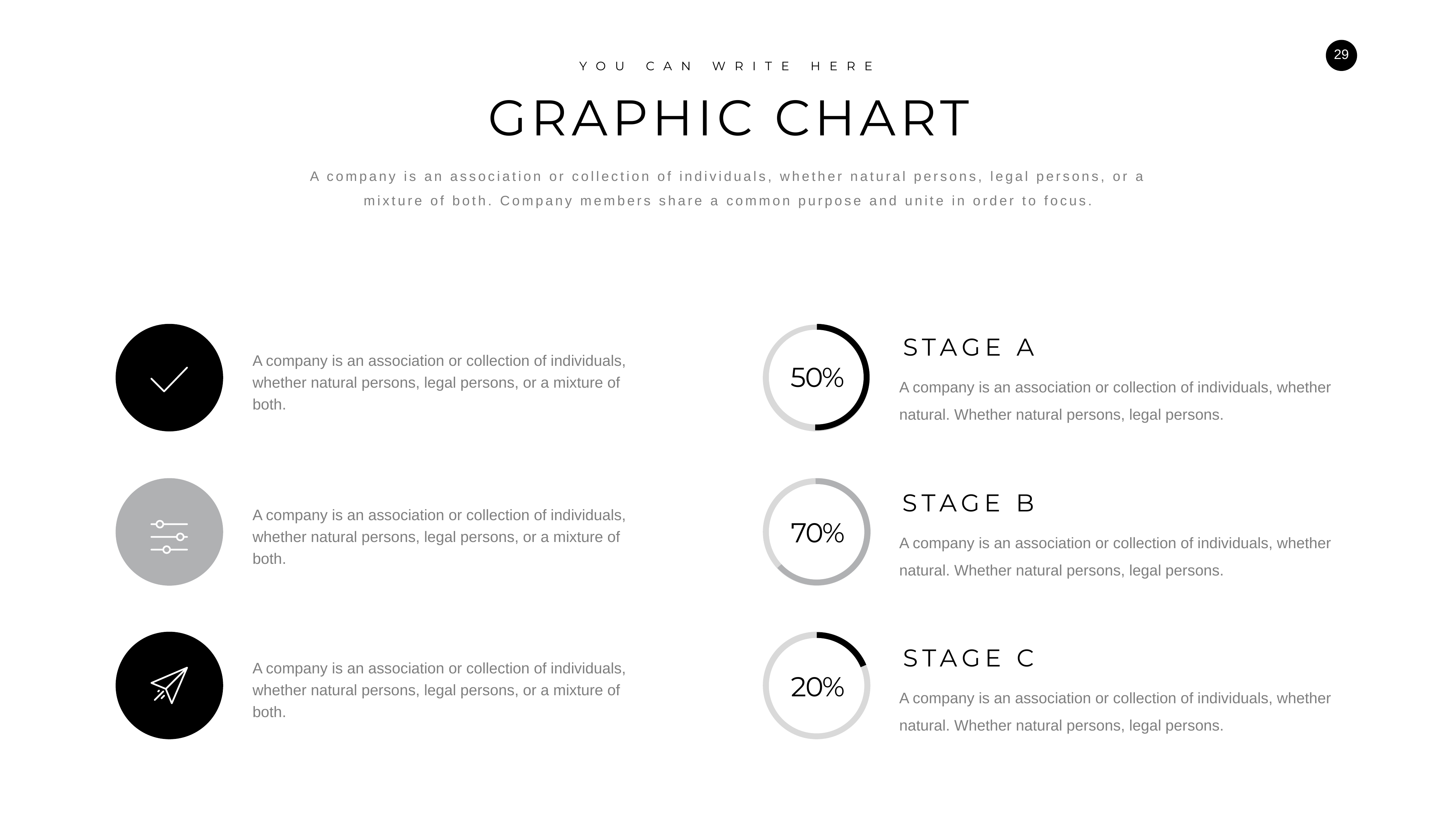

YOU CAN WRITE HERE
GRAPHIC CHART
A company is an association or collection of individuals, whether natural persons, legal persons, or a mixture of both. Company members share a common purpose and unite in order to focus.

STAGE A
A company is an association or collection of individuals, whether natural. Whether natural persons, legal persons.

A company is an association or collection of individuals, whether natural persons, legal persons, or a mixture of both.
50%

STAGE B
A company is an association or collection of individuals, whether natural. Whether natural persons, legal persons.
A company is an association or collection of individuals, whether natural persons, legal persons, or a mixture of both.
70%

STAGE C
A company is an association or collection of individuals, whether natural. Whether natural persons, legal persons.
A company is an association or collection of individuals, whether natural persons, legal persons, or a mixture of both.
20%